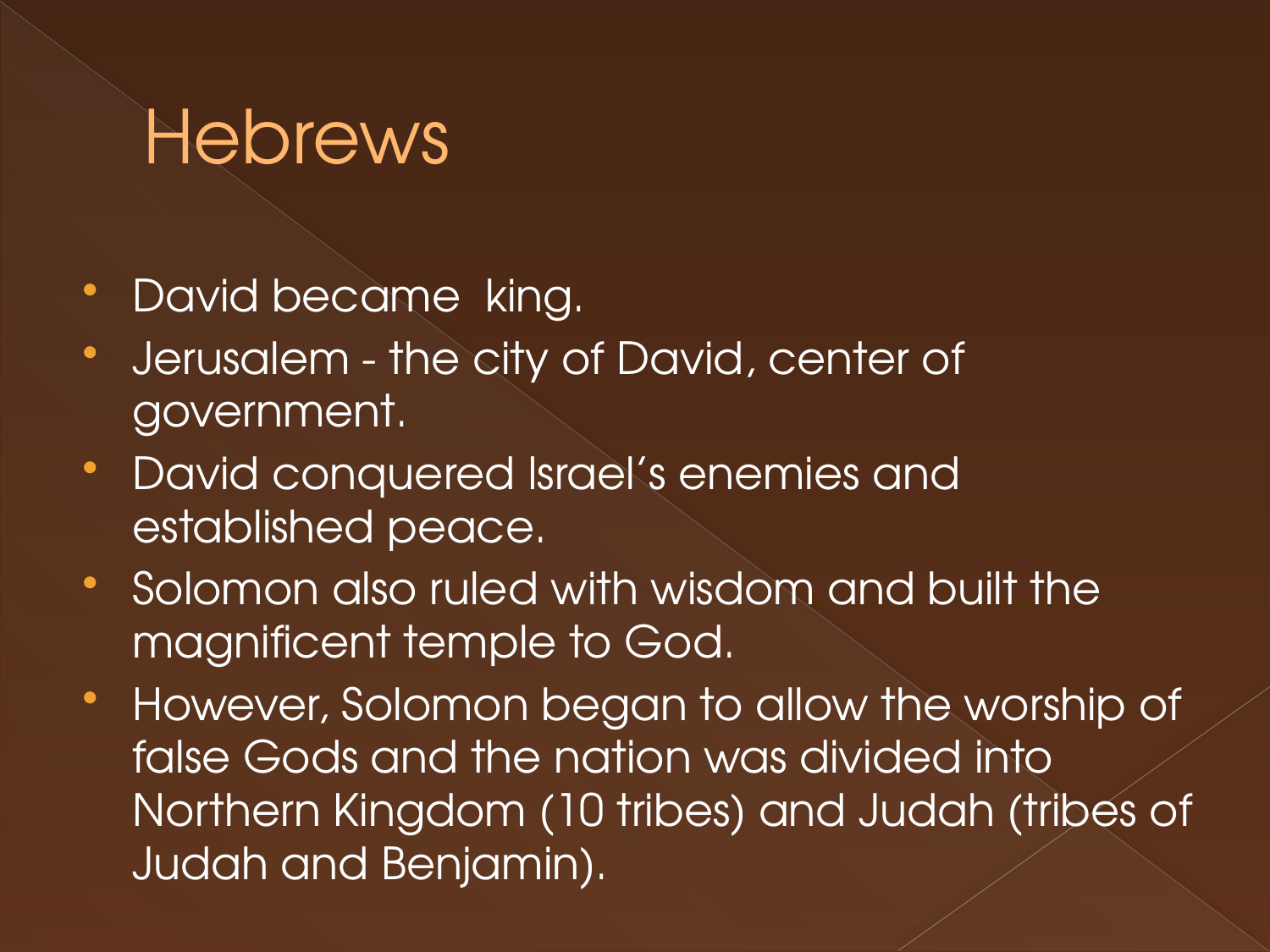

# Hebrews
David became  king.
Jerusalem - the city of David, center of government.
David conquered Israel’s enemies and established peace.
Solomon also ruled with wisdom and built the magnificent temple to God.
However, Solomon began to allow the worship of false Gods and the nation was divided into Northern Kingdom (10 tribes) and Judah (tribes of Judah and Benjamin).